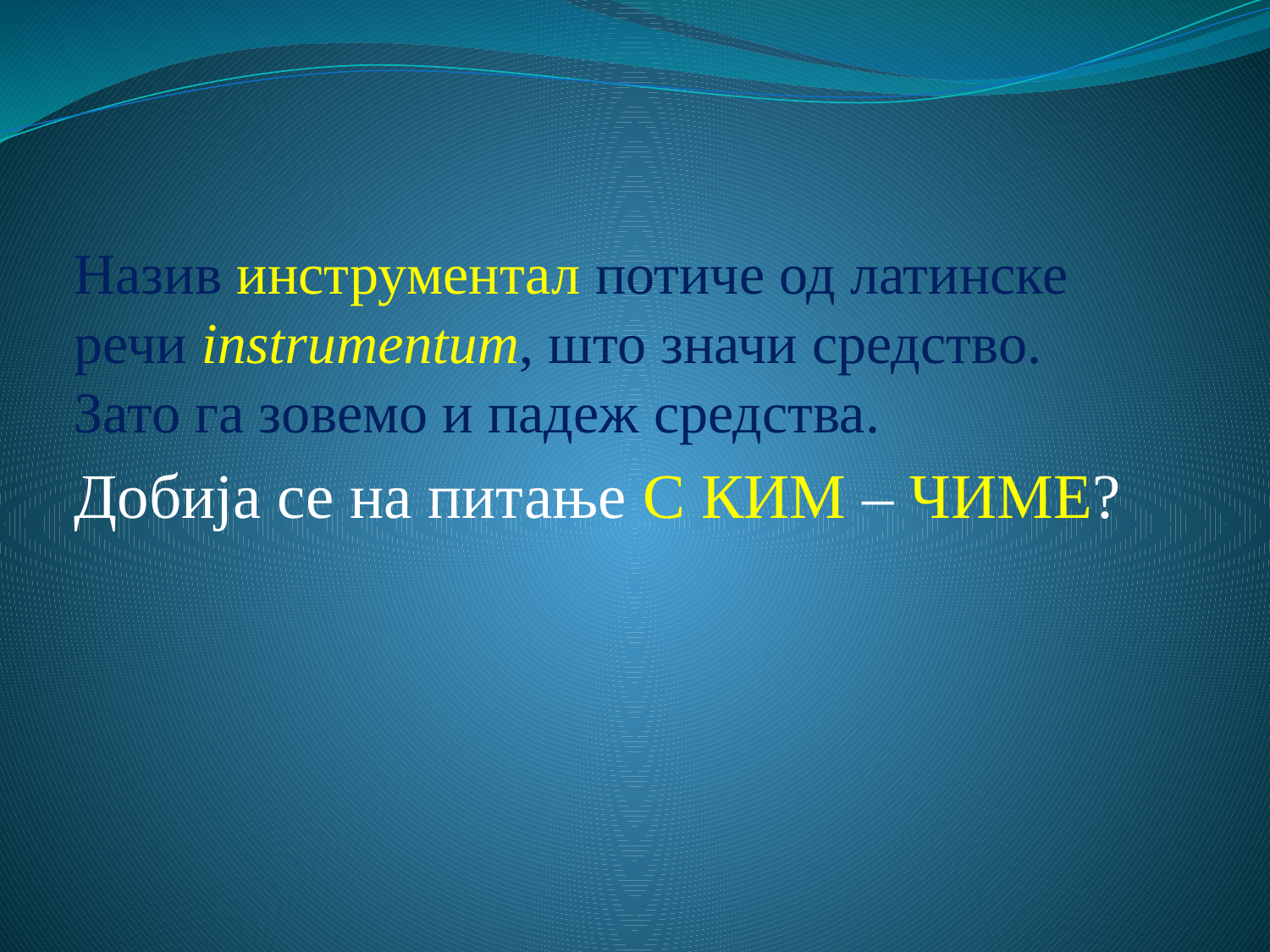

# Назив инструментал потиче од латинске речи instrumentum, што значи средство. Зато га зовемо и падеж средства.
Добија се на питање С КИМ – ЧИМЕ?